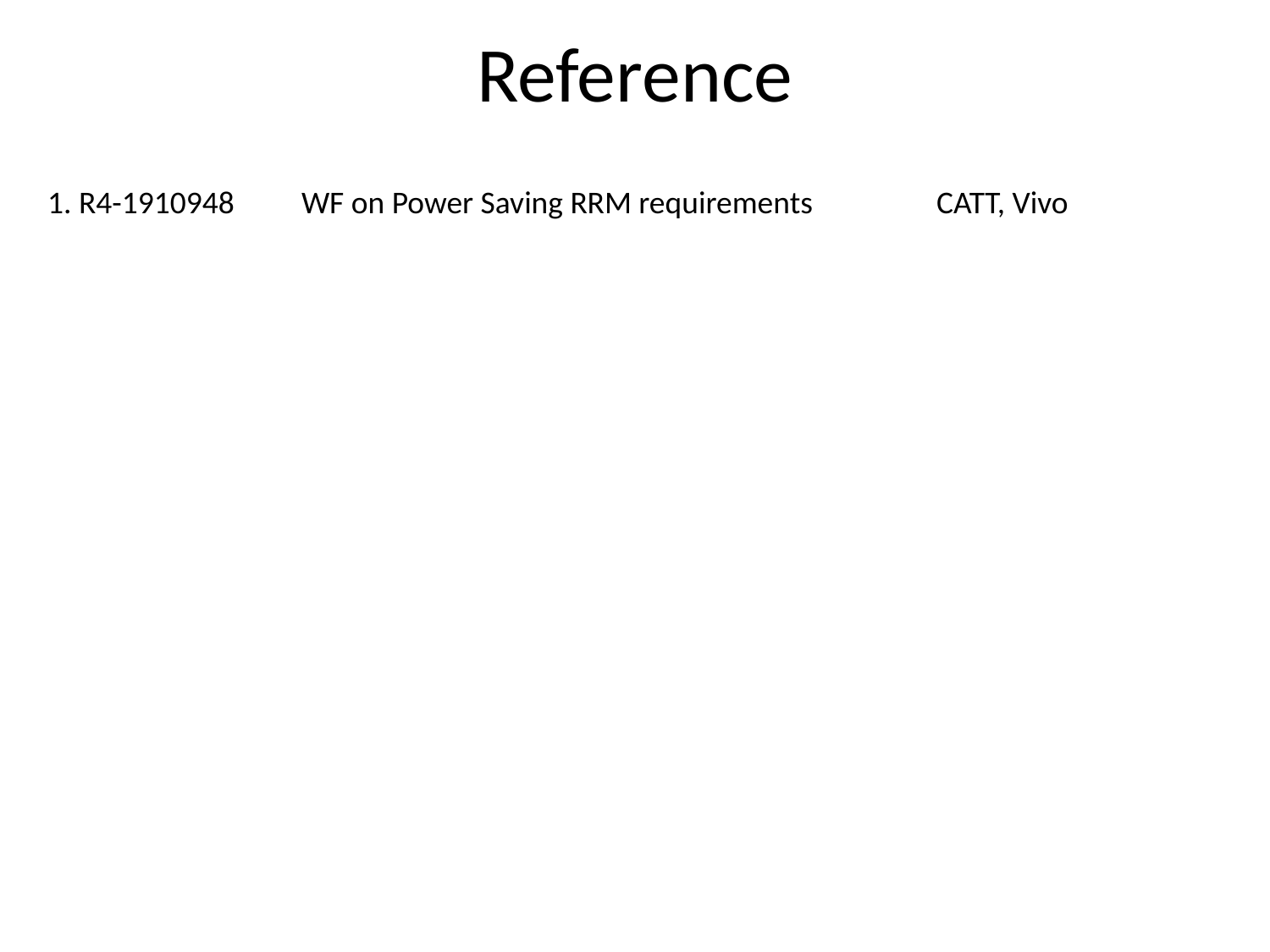

# Reference
1. R4-1910948	WF on Power Saving RRM requirements	CATT, Vivo